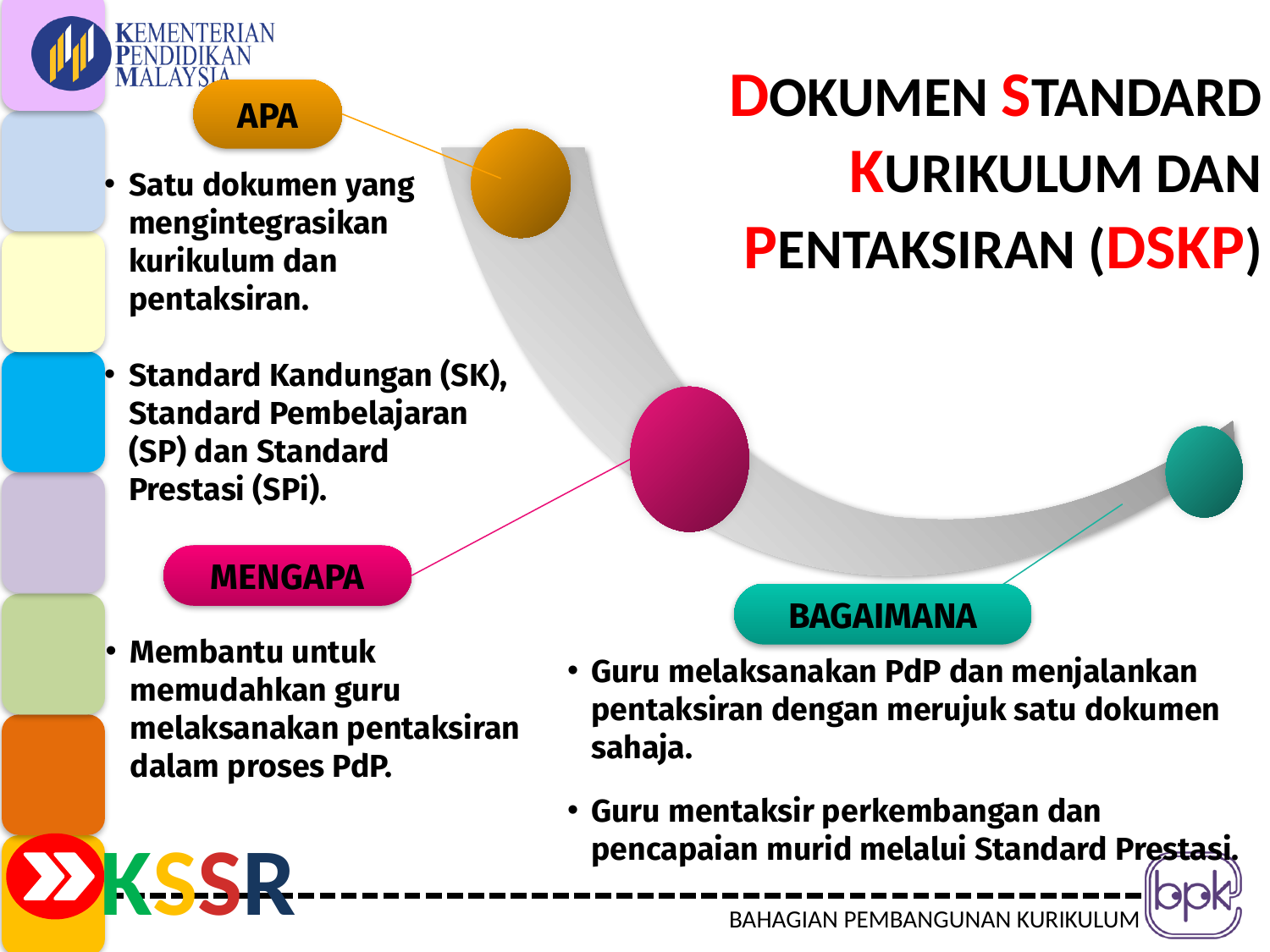

APA
Satu dokumen yang mengintegrasikan kurikulum dan pentaksiran.

Standard Kandungan (SK), Standard Pembelajaran (SP) dan Standard Prestasi (SPi).

# DOKUMEN STANDARD KURIKULUM DAN PENTAKSIRAN (DSKP)

MENGAPA
Membantu untuk memudahkan guru melaksanakan pentaksiran dalam proses PdP.

BAGAIMANA

Guru melaksanakan PdP dan menjalankan pentaksiran dengan merujuk satu dokumen sahaja.

Guru mentaksir perkembangan dan pencapaian murid melalui Standard Prestasi.